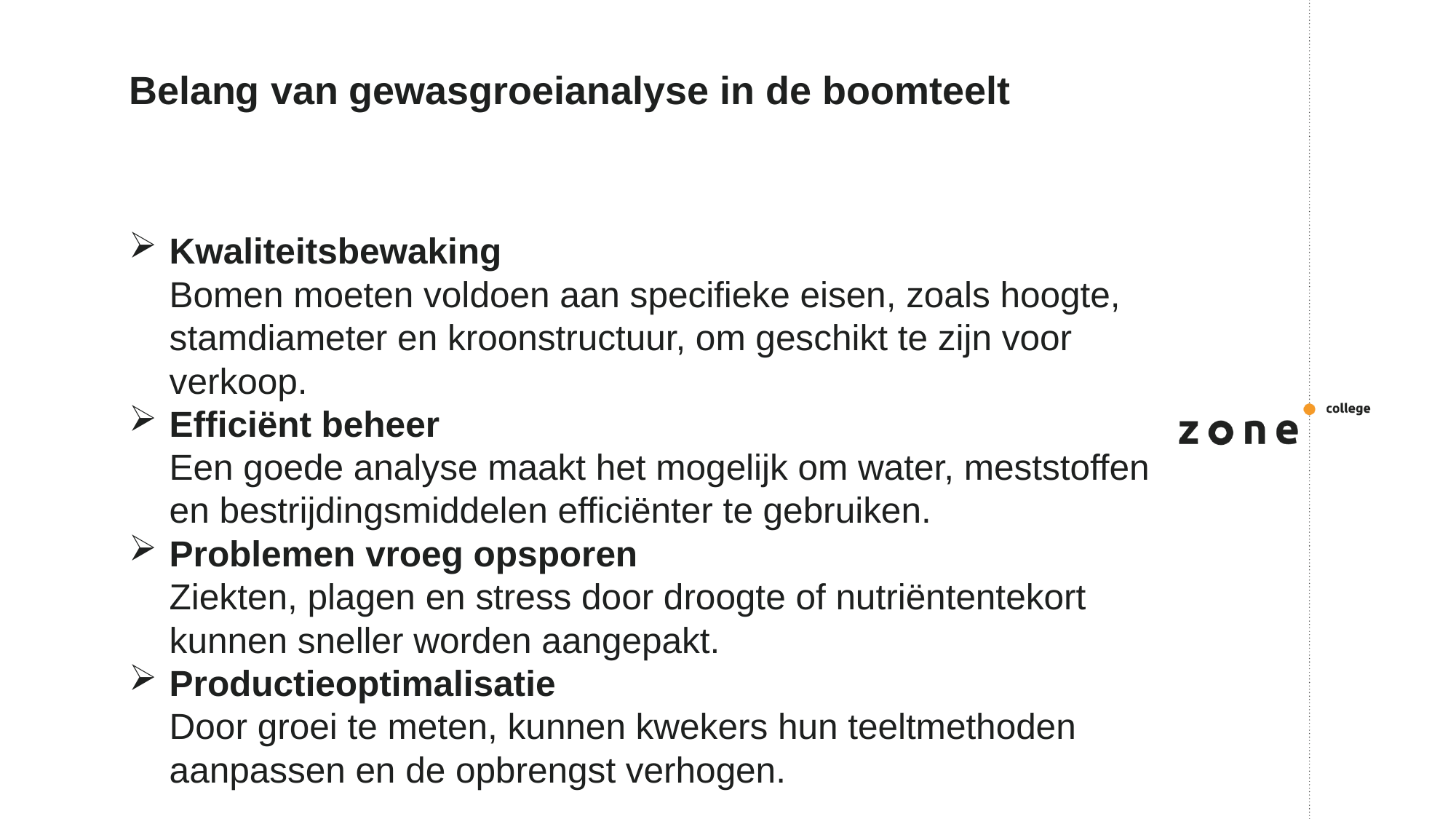

# Belang van gewasgroeianalyse in de boomteelt
Kwaliteitsbewaking
Bomen moeten voldoen aan specifieke eisen, zoals hoogte, stamdiameter en kroonstructuur, om geschikt te zijn voor verkoop.
Efficiënt beheer
Een goede analyse maakt het mogelijk om water, meststoffen en bestrijdingsmiddelen efficiënter te gebruiken.
Problemen vroeg opsporen
Ziekten, plagen en stress door droogte of nutriëntentekort kunnen sneller worden aangepakt.
Productieoptimalisatie
Door groei te meten, kunnen kwekers hun teeltmethoden aanpassen en de opbrengst verhogen.